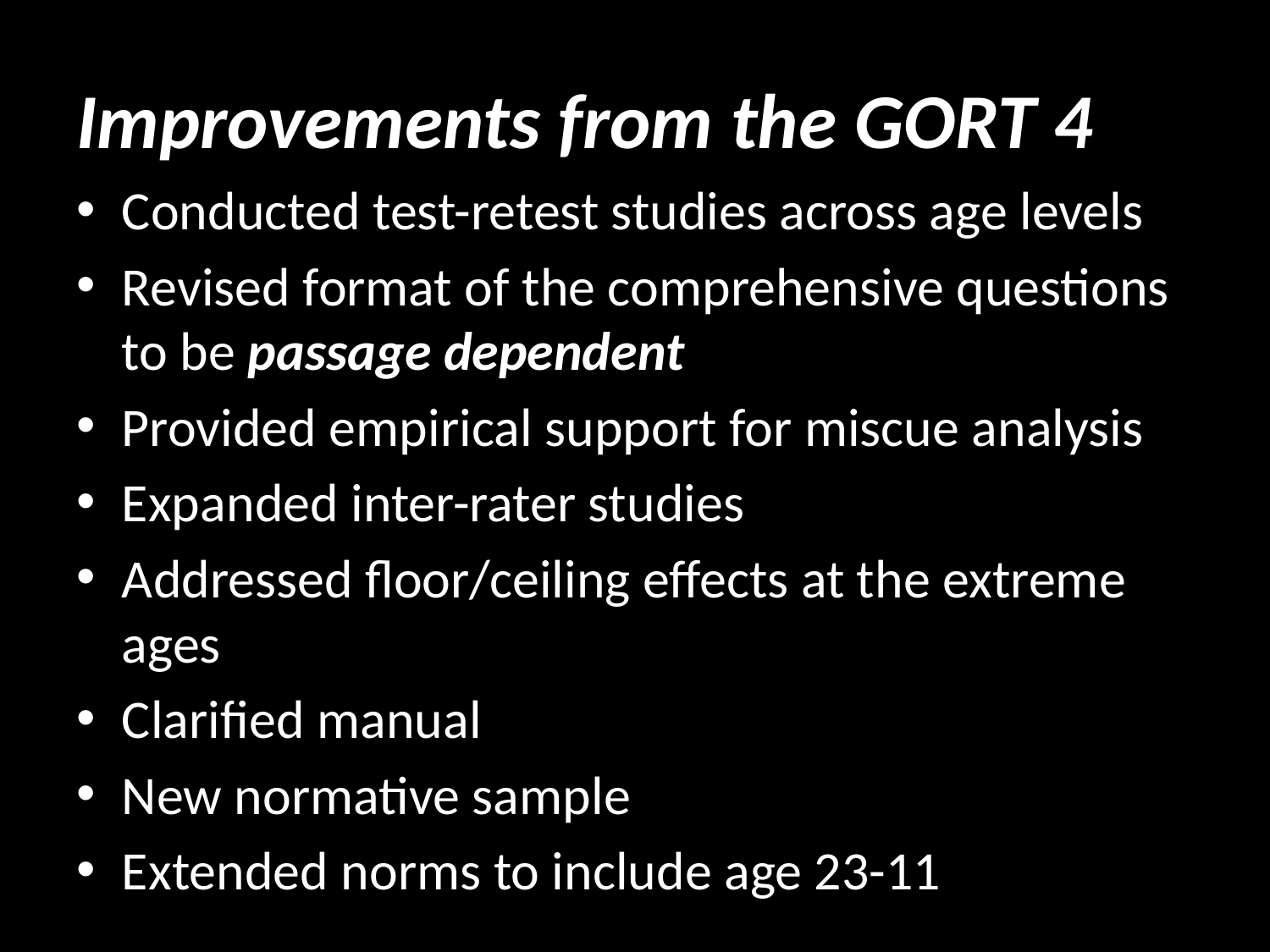

# Improvements from the GORT 4
Conducted test-retest studies across age levels
Revised format of the comprehensive questions to be passage dependent
Provided empirical support for miscue analysis
Expanded inter-rater studies
Addressed floor/ceiling effects at the extreme ages
Clarified manual
New normative sample
Extended norms to include age 23-11